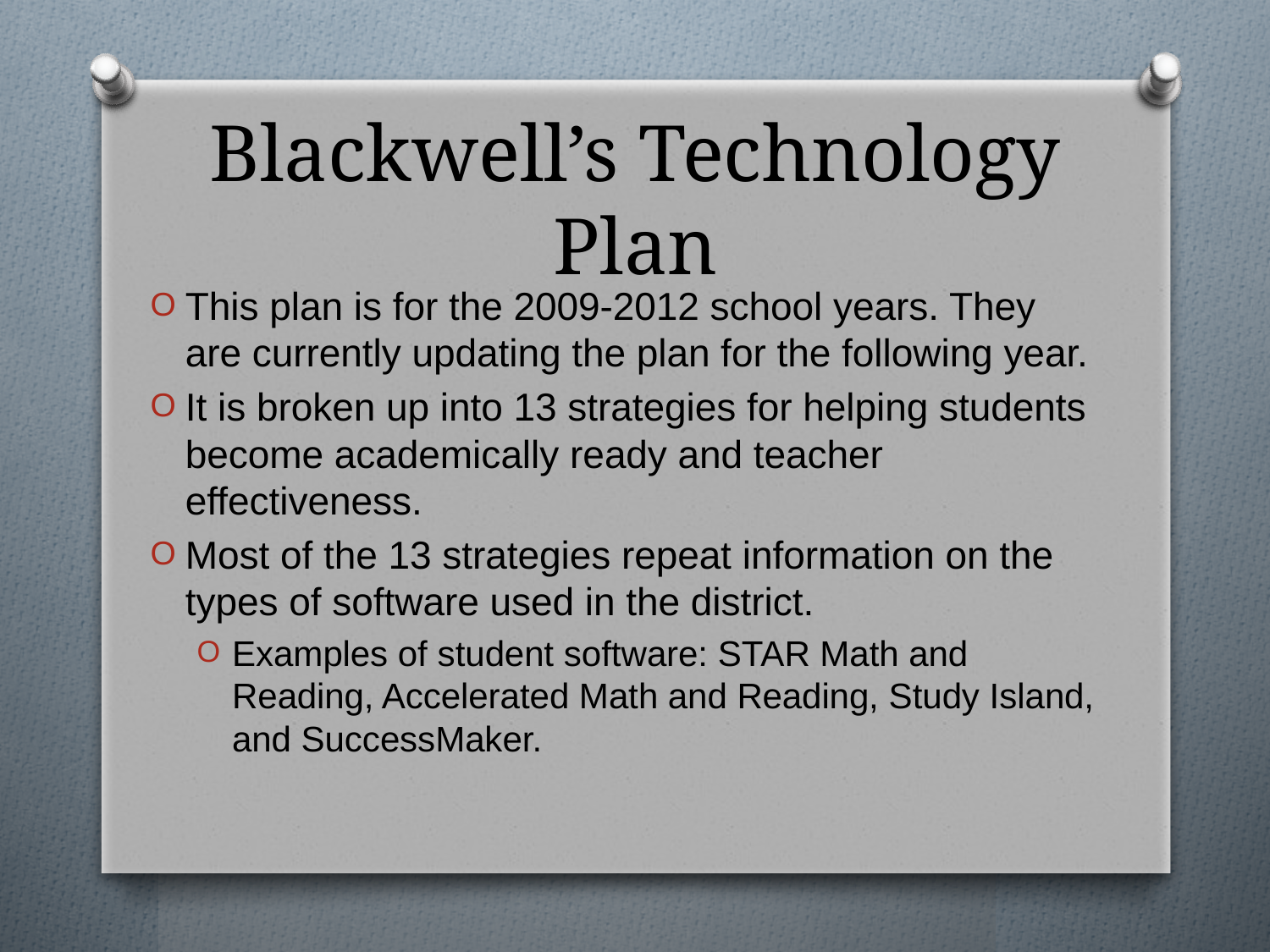

# Blackwell’s Technology Plan
This plan is for the 2009-2012 school years. They are currently updating the plan for the following year.
It is broken up into 13 strategies for helping students become academically ready and teacher effectiveness.
Most of the 13 strategies repeat information on the types of software used in the district.
Examples of student software: STAR Math and Reading, Accelerated Math and Reading, Study Island, and SuccessMaker.